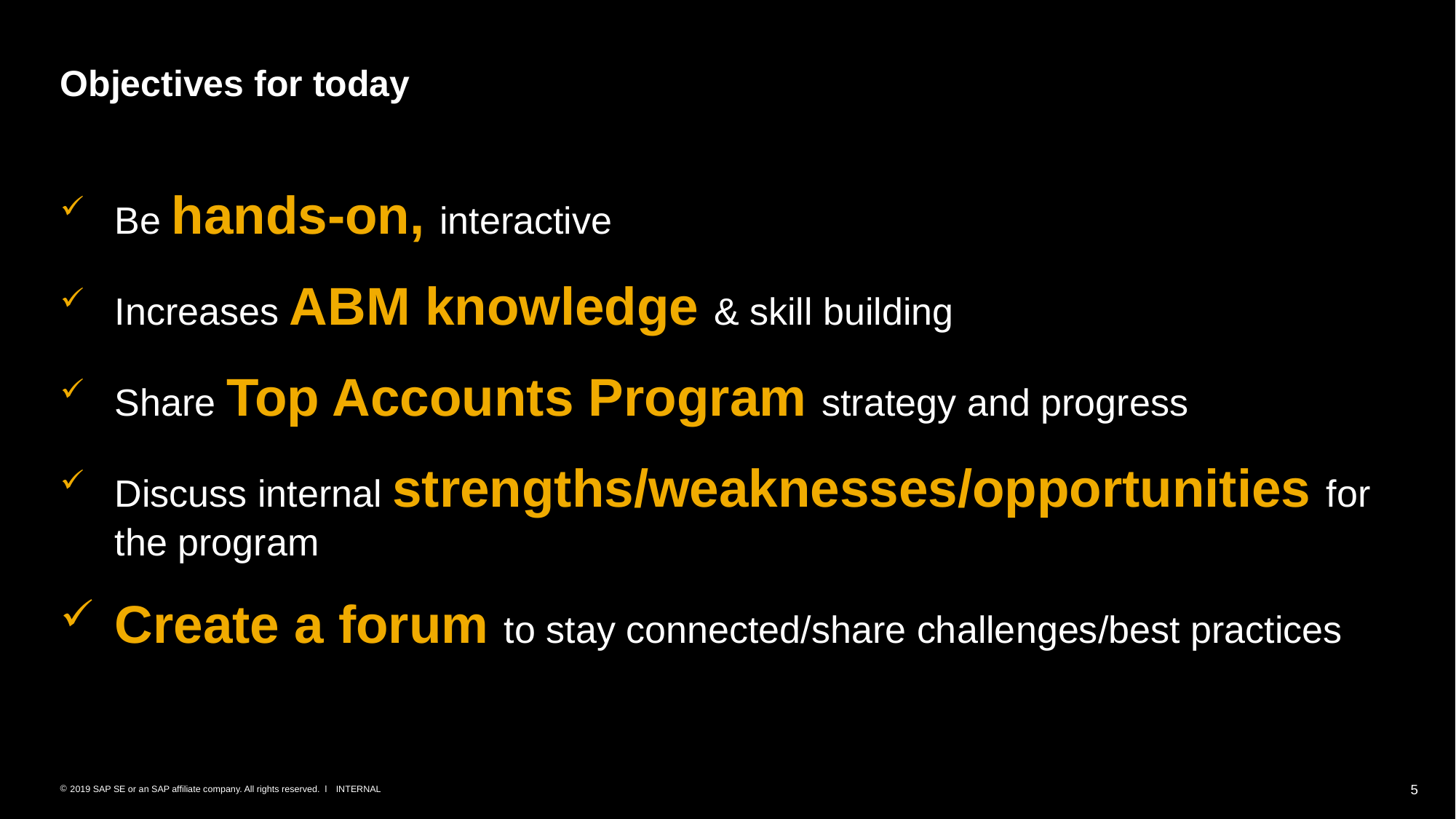

# Objectives for today
Be hands-on, interactive
Increases ABM knowledge & skill building
Share Top Accounts Program strategy and progress
Discuss internal strengths/weaknesses/opportunities for the program
Create a forum to stay connected/share challenges/best practices